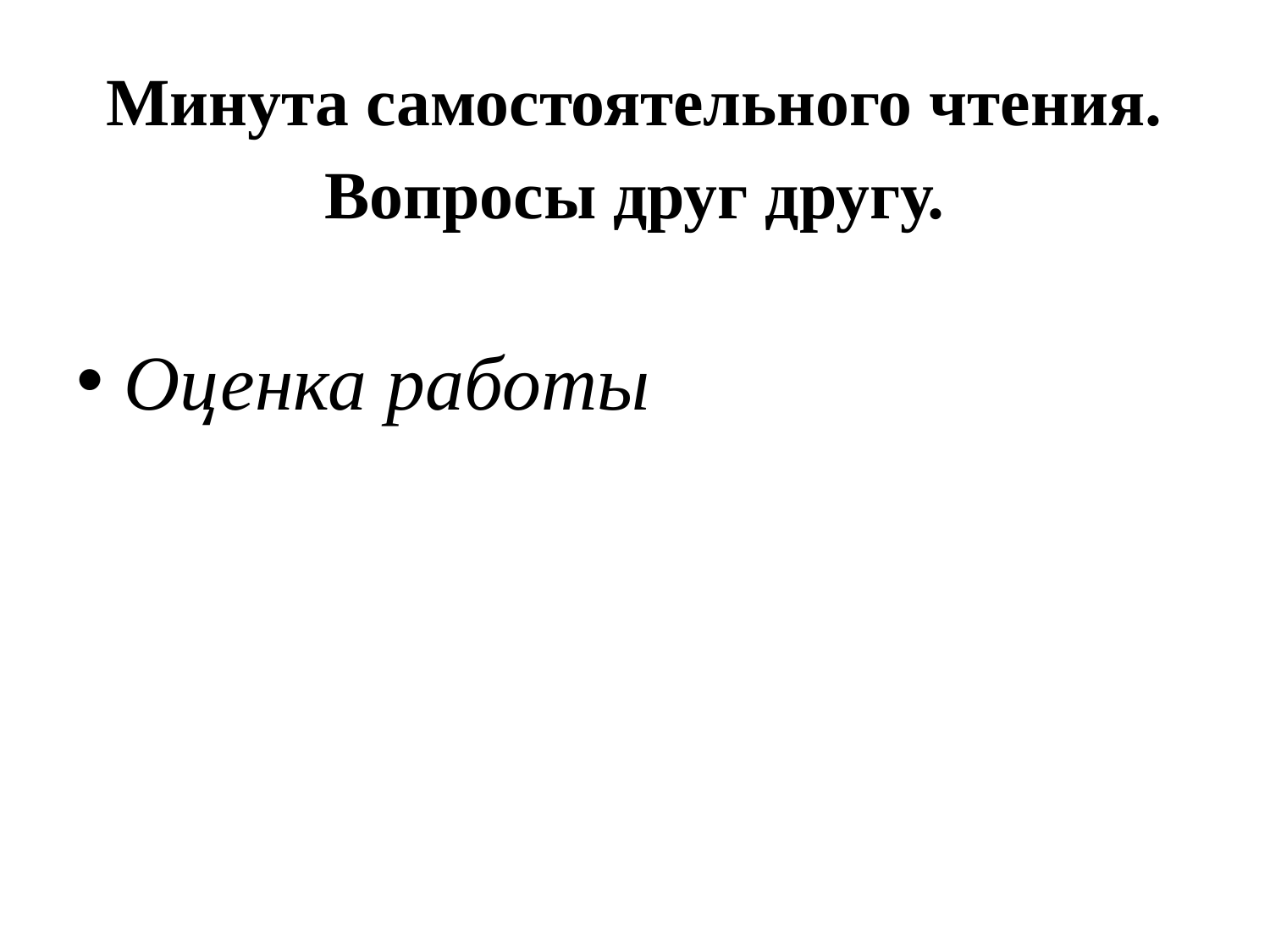

# Минута самостоятельного чтения. Вопросы друг другу.
Оценка работы